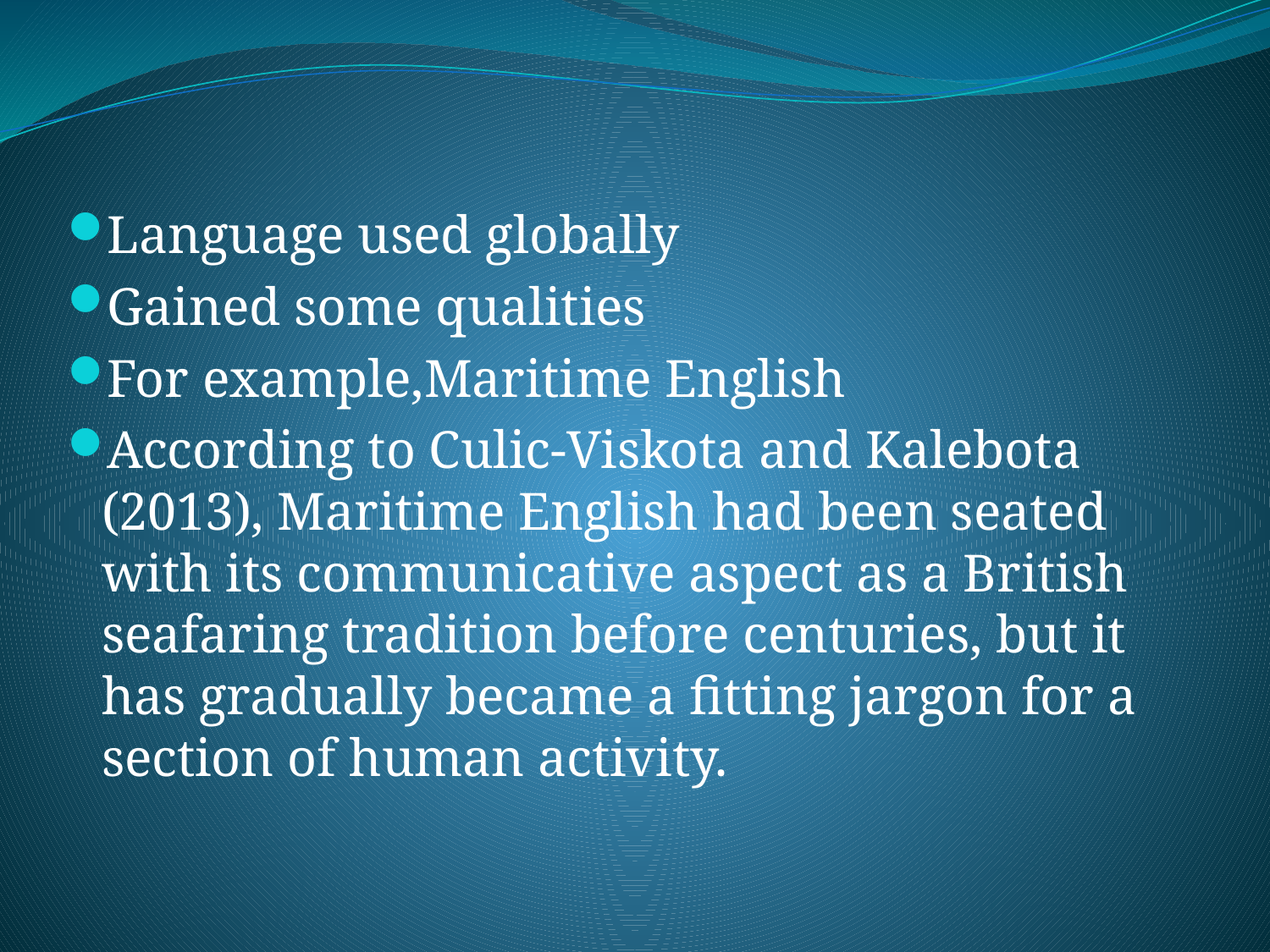

Language used globally
Gained some qualities
For example,Maritime English
According to Culic-Viskota and Kalebota (2013), Maritime English had been seated with its communicative aspect as a British seafaring tradition before centuries, but it has gradually became a fitting jargon for a section of human activity.